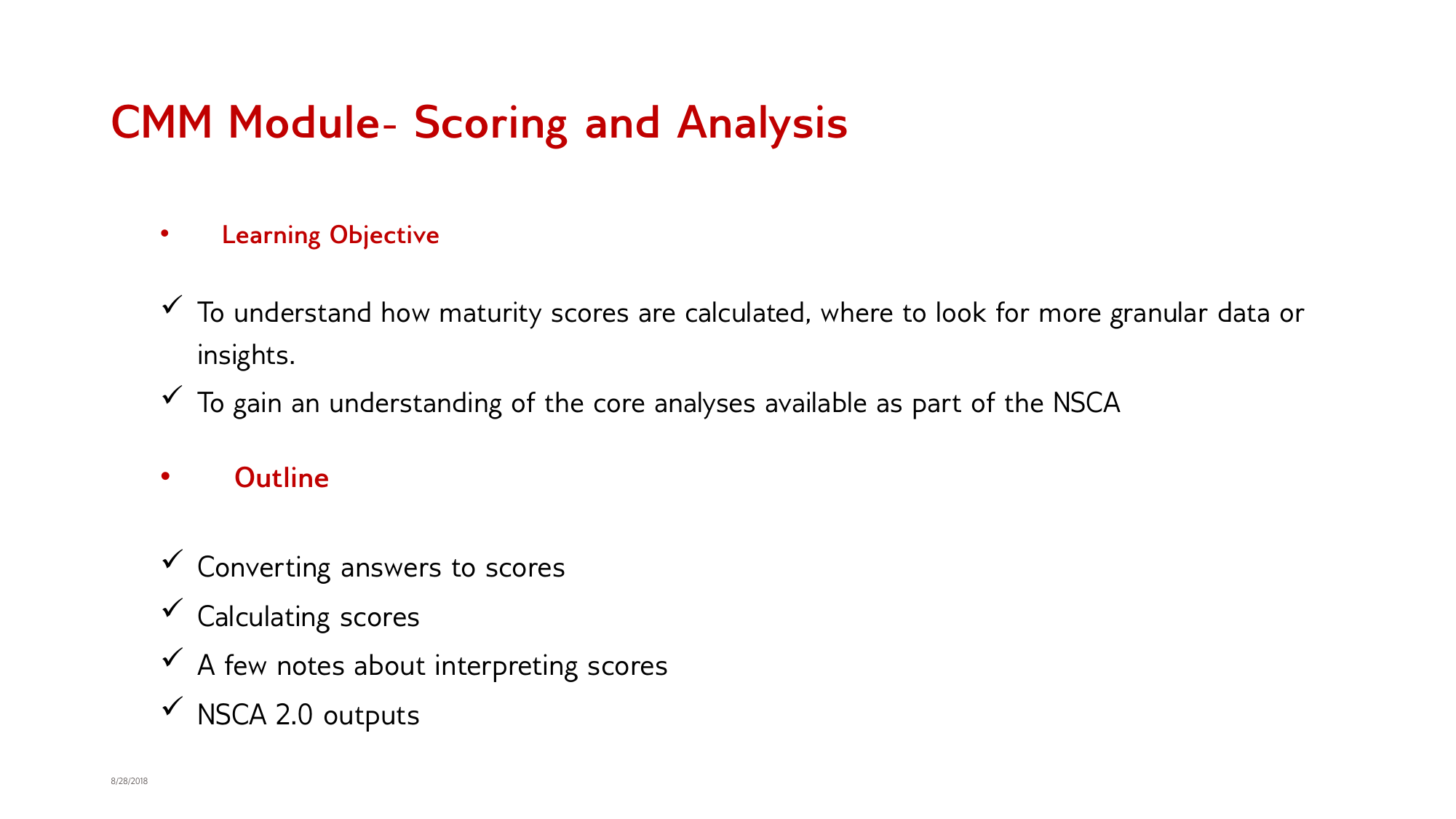

# CMM Module- Scoring and Analysis
Learning Objective

To understand how maturity scores are calculated, where to look for more granular data or insights.
To gain an understanding of the core analyses available as part of the NSCA

Outline

Converting answers to scores
Calculating scores
A few notes about interpreting scores
NSCA 2.0 outputs

8/28/2018